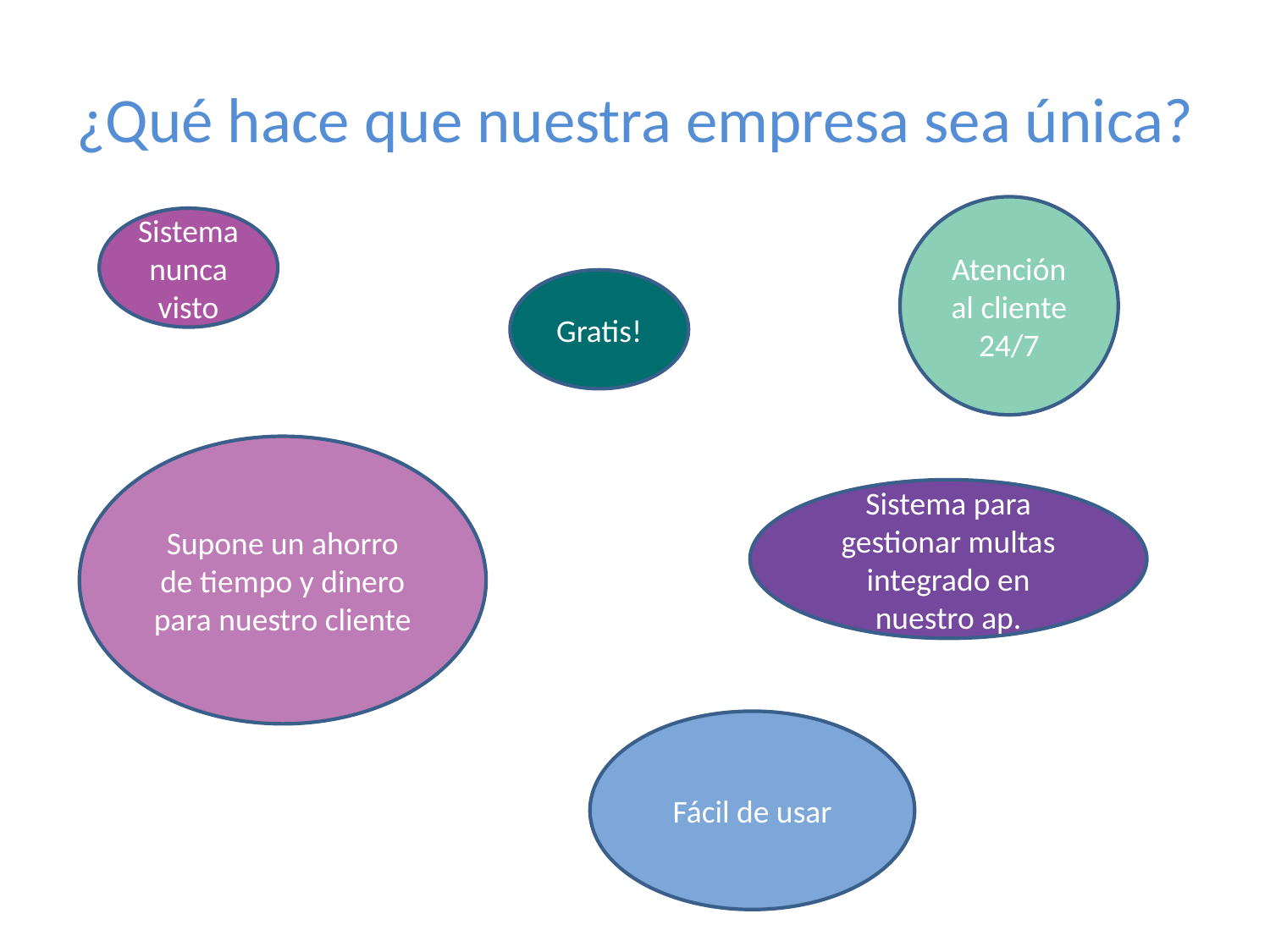

¿Qué hace que nuestra empresa sea única?
Atención al cliente 24/7
Sistema nunca visto
Gratis!
Supone un ahorro de tiempo y dinero para nuestro cliente
Sistema para gestionar multas integrado en nuestro ap.
Fácil de usar